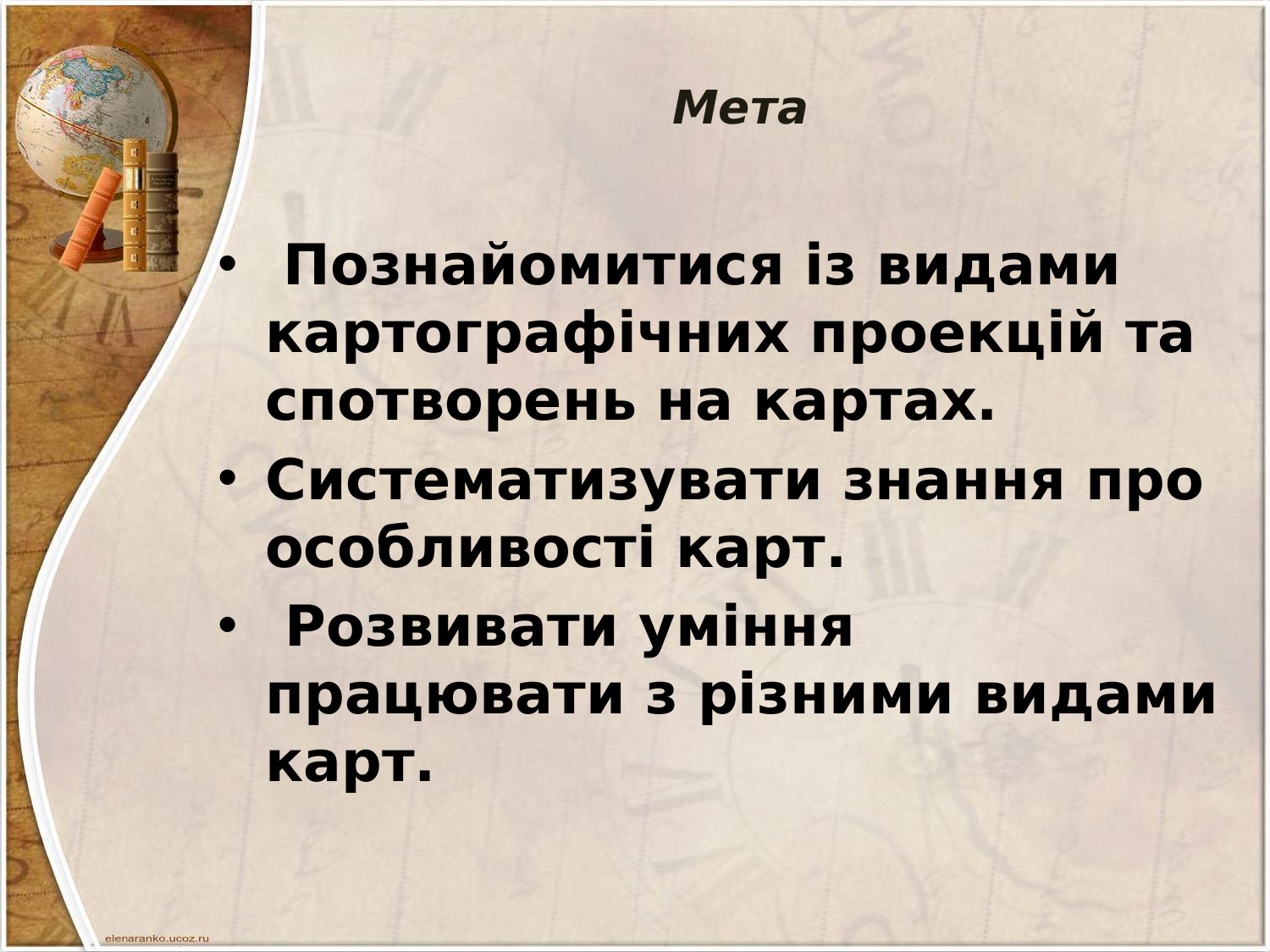

# Мета
 Познайомитися із видами картографічних проекцій та спотворень на картах.
Систематизувати знання про особливості карт.
 Розвивати уміння працювати з різними видами карт.